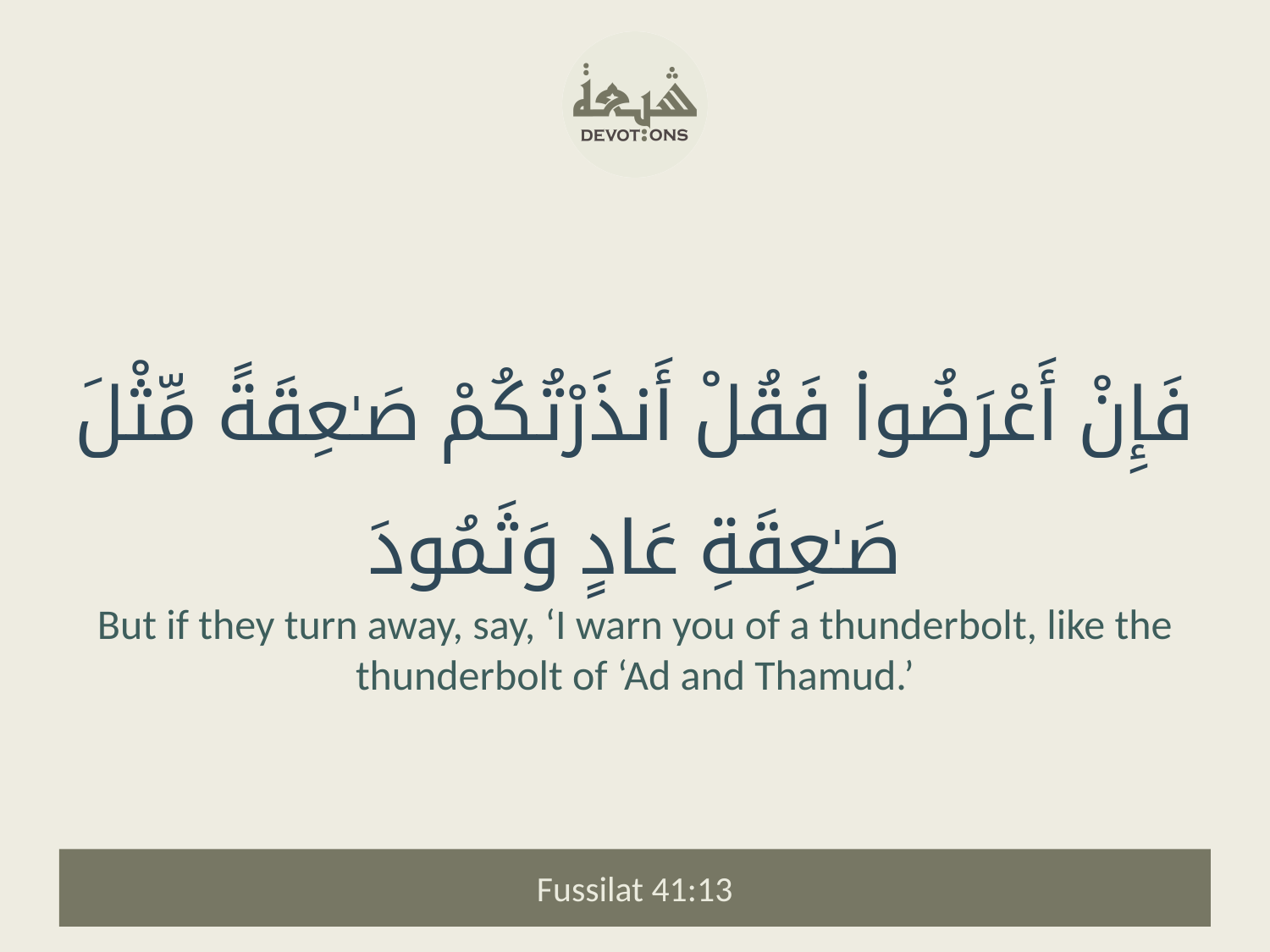

فَإِنْ أَعْرَضُوا۟ فَقُلْ أَنذَرْتُكُمْ صَـٰعِقَةً مِّثْلَ صَـٰعِقَةِ عَادٍ وَثَمُودَ
But if they turn away, say, ‘I warn you of a thunderbolt, like the thunderbolt of ‘Ad and Thamud.’
Fussilat 41:13